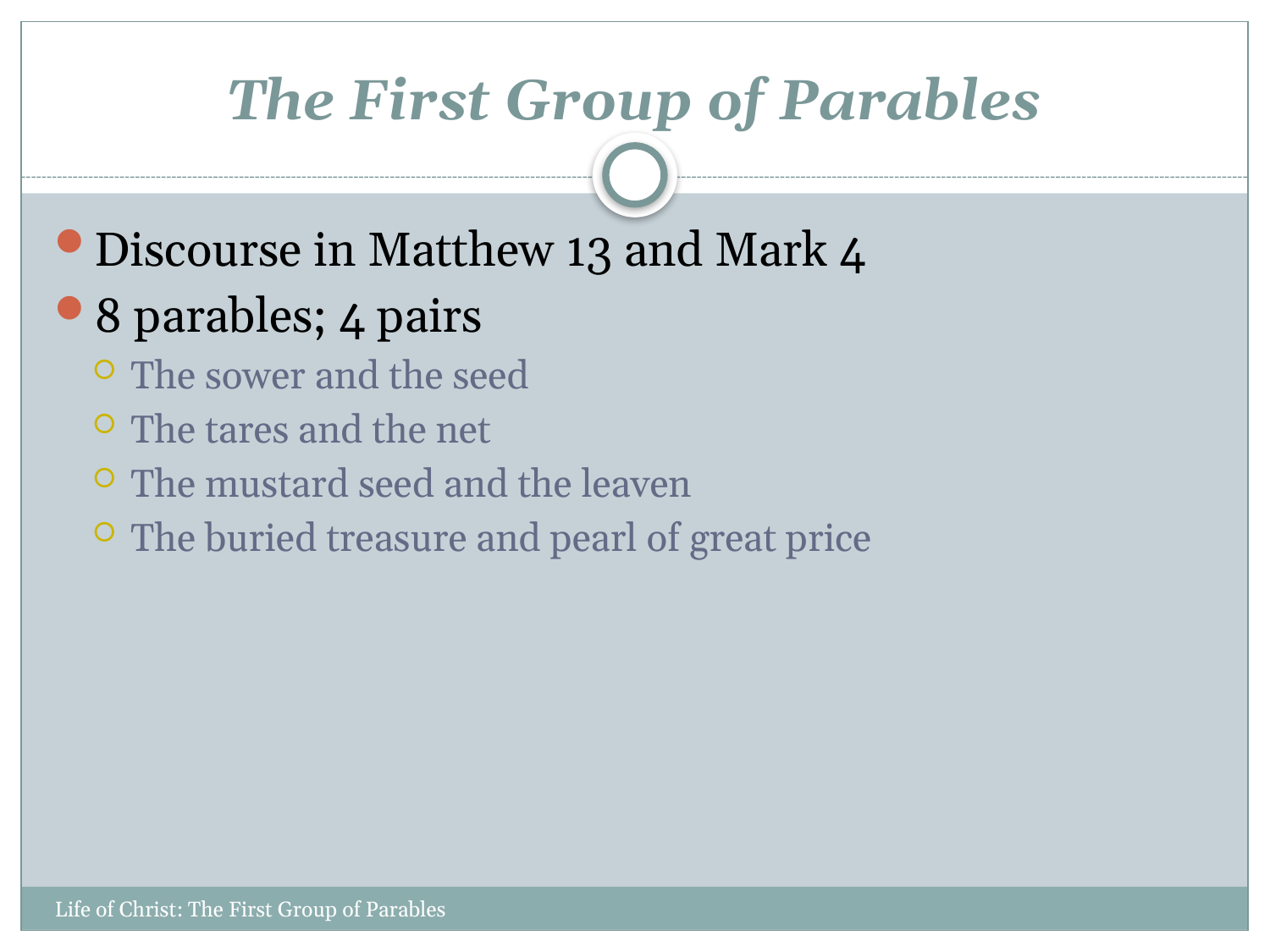

# The First Group of Parables
Discourse in Matthew 13 and Mark 4
8 parables; 4 pairs
The sower and the seed
The tares and the net
The mustard seed and the leaven
The buried treasure and pearl of great price

Life of Christ: The First Group of Parables